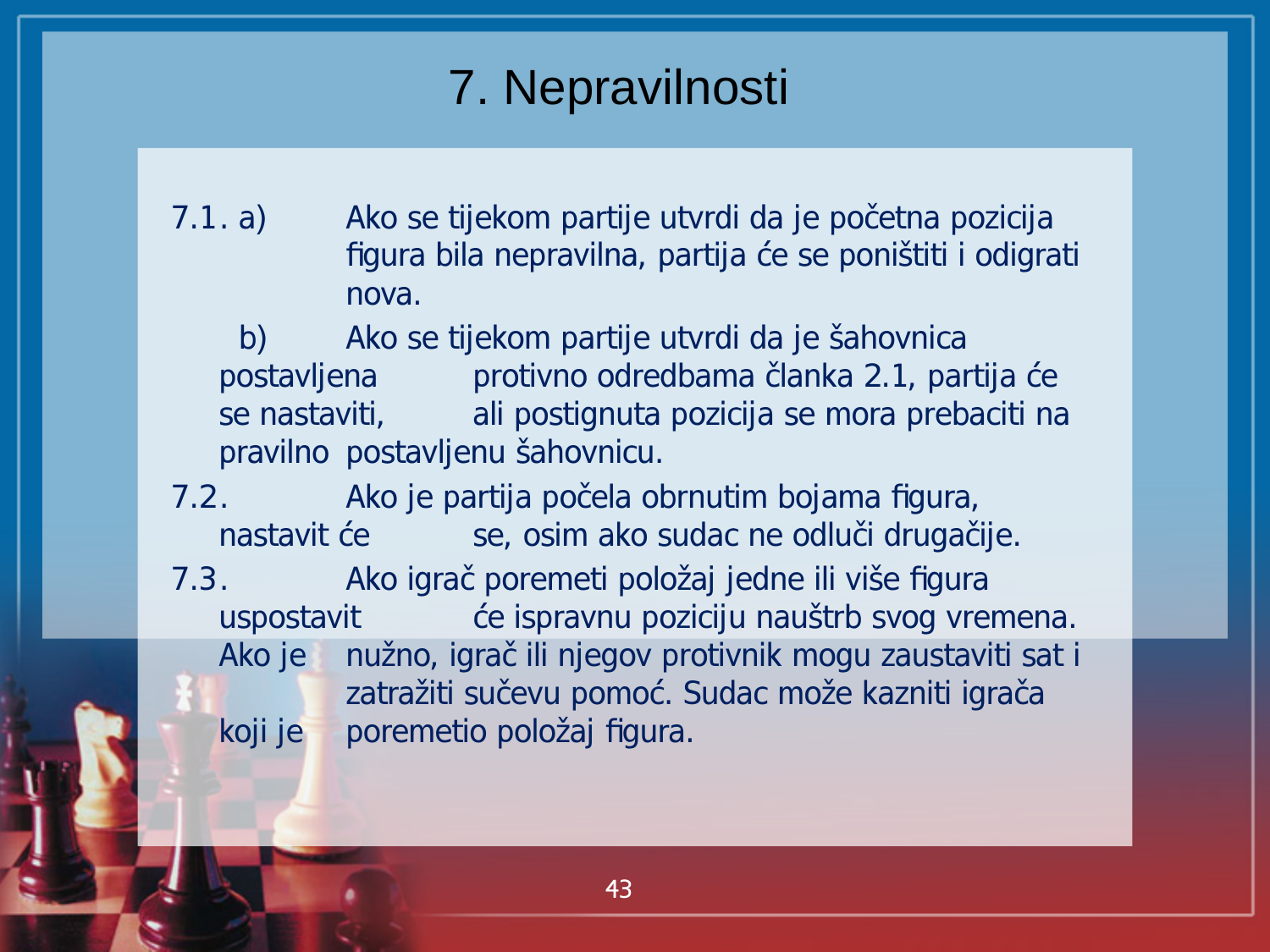

# 7. Nepravilnosti
7.1. a)	Ako se tijekom partije utvrdi da je početna pozicija 	figura bila nepravilna, partija će se poništiti i odigrati 	nova.
	  b)	Ako se tijekom partije utvrdi da je šahovnica postavljena 	protivno odredbama članka 2.1, partija će se nastaviti, 	ali postignuta pozicija se mora prebaciti na pravilno 	postavljenu šahovnicu.
7.2.	Ako je partija počela obrnutim bojama figura, nastavit će 	se, osim ako sudac ne odluči drugačije.
7.3.	Ako igrač poremeti položaj jedne ili više figura uspostavit 	će ispravnu poziciju nauštrb svog vremena. Ako je 	nužno, igrač ili njegov protivnik mogu zaustaviti sat i 	zatražiti sučevu pomoć. Sudac može kazniti igrača koji je 	poremetio položaj figura.

43